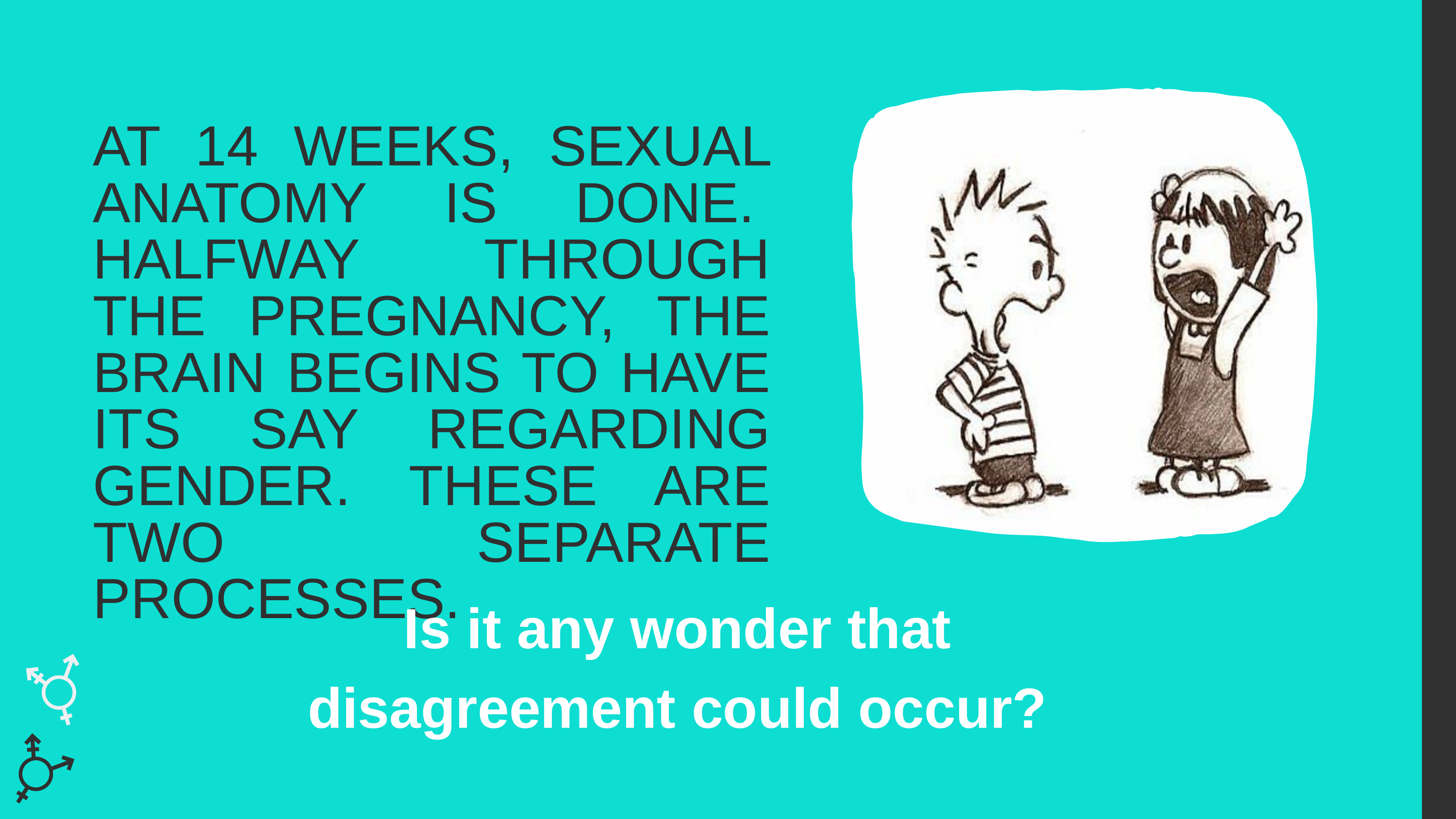

AT 14 WEEKS, SEXUAL ANATOMY IS DONE.  HALFWAY THROUGH THE PREGNANCY, THE BRAIN BEGINS TO HAVE ITS SAY REGARDING GENDER. THESE ARE TWO SEPARATE PROCESSES.
Is it any wonder that disagreement could occur?